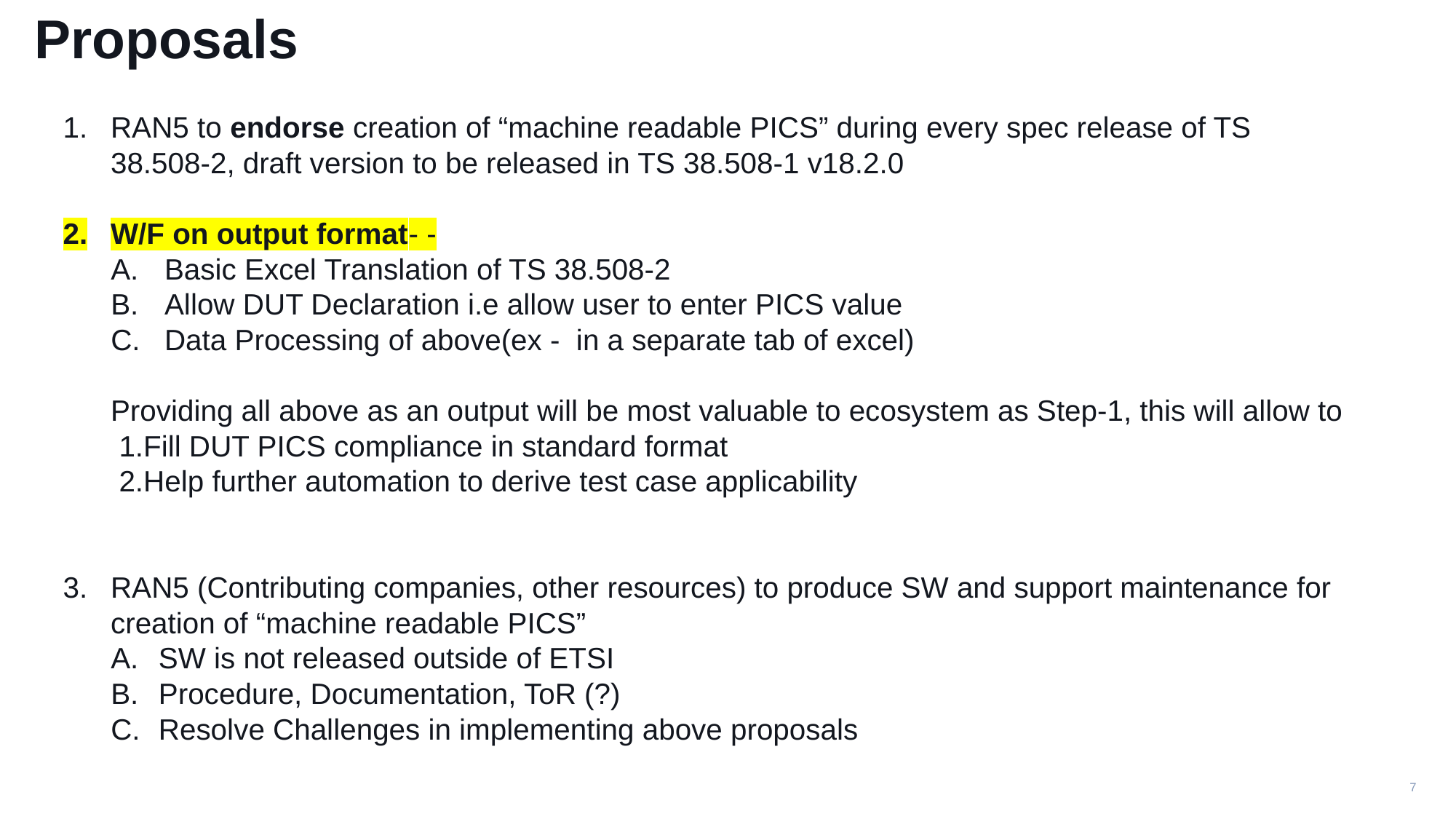

Proposals
RAN5 to endorse creation of “machine readable PICS” during every spec release of TS 38.508-2, draft version to be released in TS 38.508-1 v18.2.0

W/F on output format- -
Basic Excel Translation of TS 38.508-2
Allow DUT Declaration i.e allow user to enter PICS value
Data Processing of above(ex -  in a separate tab of excel)

Providing all above as an output will be most valuable to ecosystem as Step-1, this will allow to
 1.Fill DUT PICS compliance in standard format
 2.Help further automation to derive test case applicability

RAN5 (Contributing companies, other resources) to produce SW and support maintenance for creation of “machine readable PICS”
SW is not released outside of ETSI
Procedure, Documentation, ToR (?)
Resolve Challenges in implementing above proposals